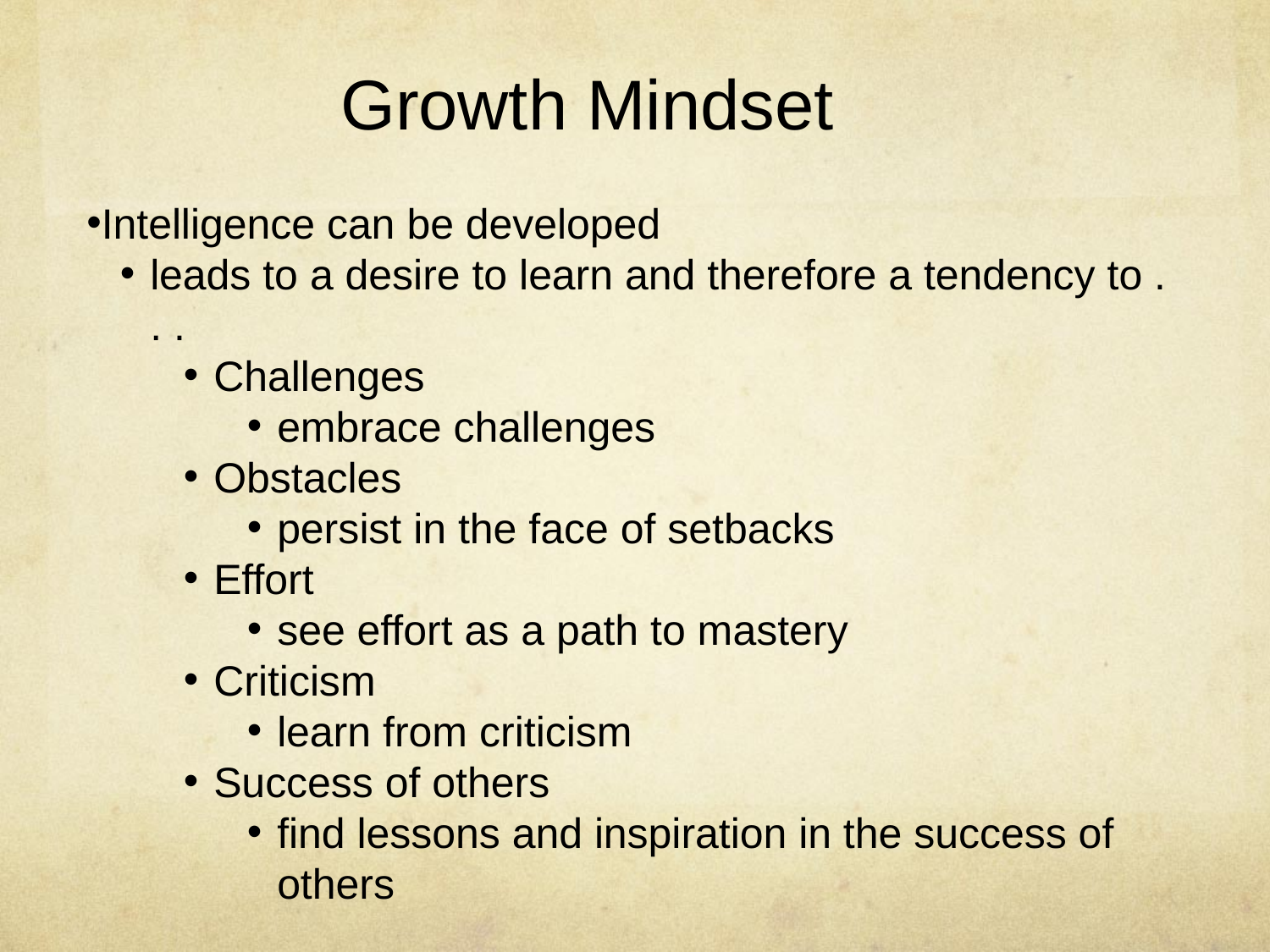

Growth Mindset

Intelligence can be developed
leads to a desire to learn and therefore a tendency to . . .
Challenges
embrace challenges
Obstacles
persist in the face of setbacks
Effort
see effort as a path to mastery
Criticism
learn from criticism
Success of others
find lessons and inspiration in the success of others